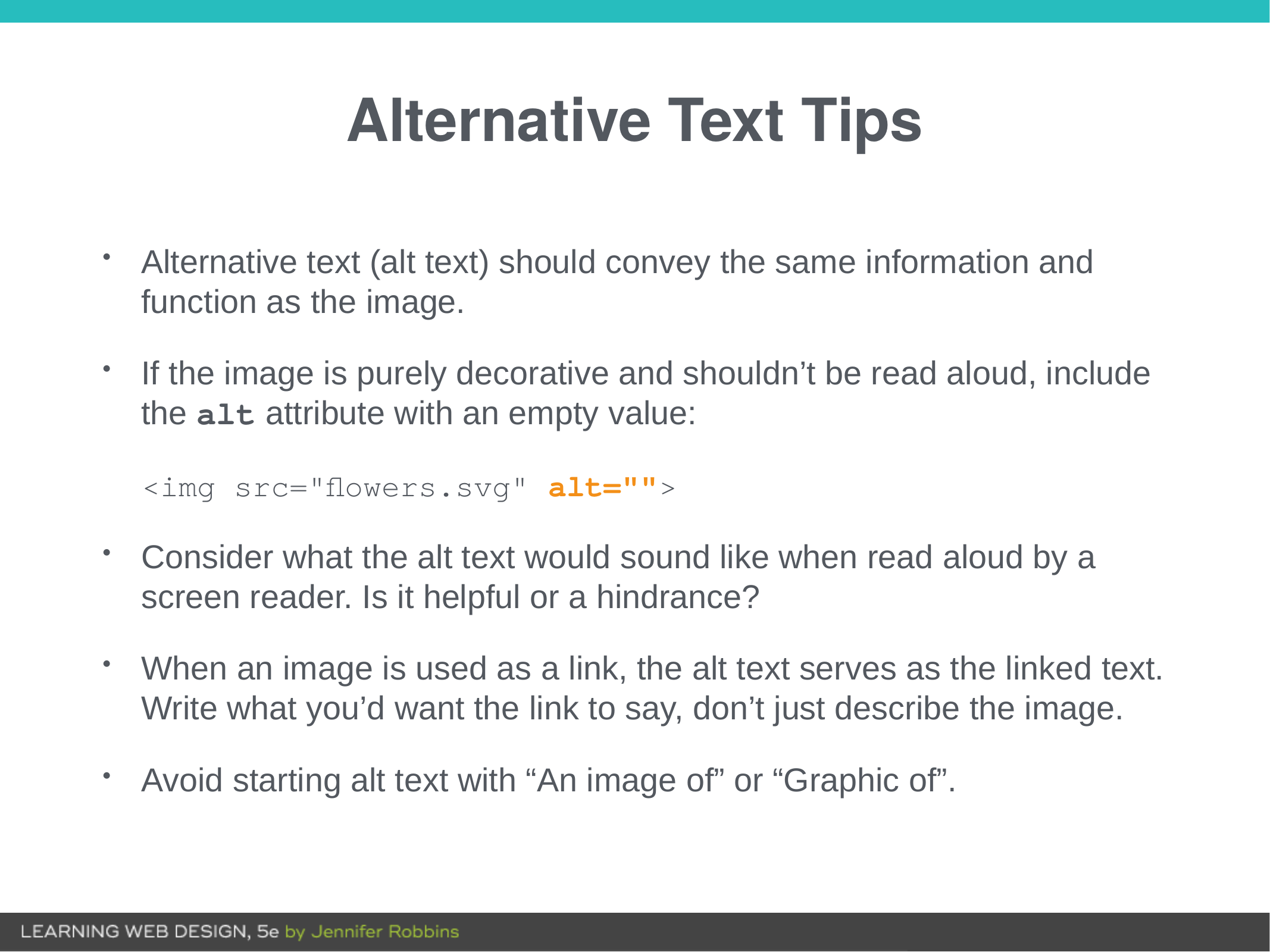

# Alternative Text Tips
Alternative text (alt text) should convey the same information and function as the image.
If the image is purely decorative and shouldn’t be read aloud, include the alt attribute with an empty value:
<img src="flowers.svg" alt="">
Consider what the alt text would sound like when read aloud by a screen reader. Is it helpful or a hindrance?
When an image is used as a link, the alt text serves as the linked text. Write what you’d want the link to say, don’t just describe the image.
Avoid starting alt text with “An image of” or “Graphic of”.